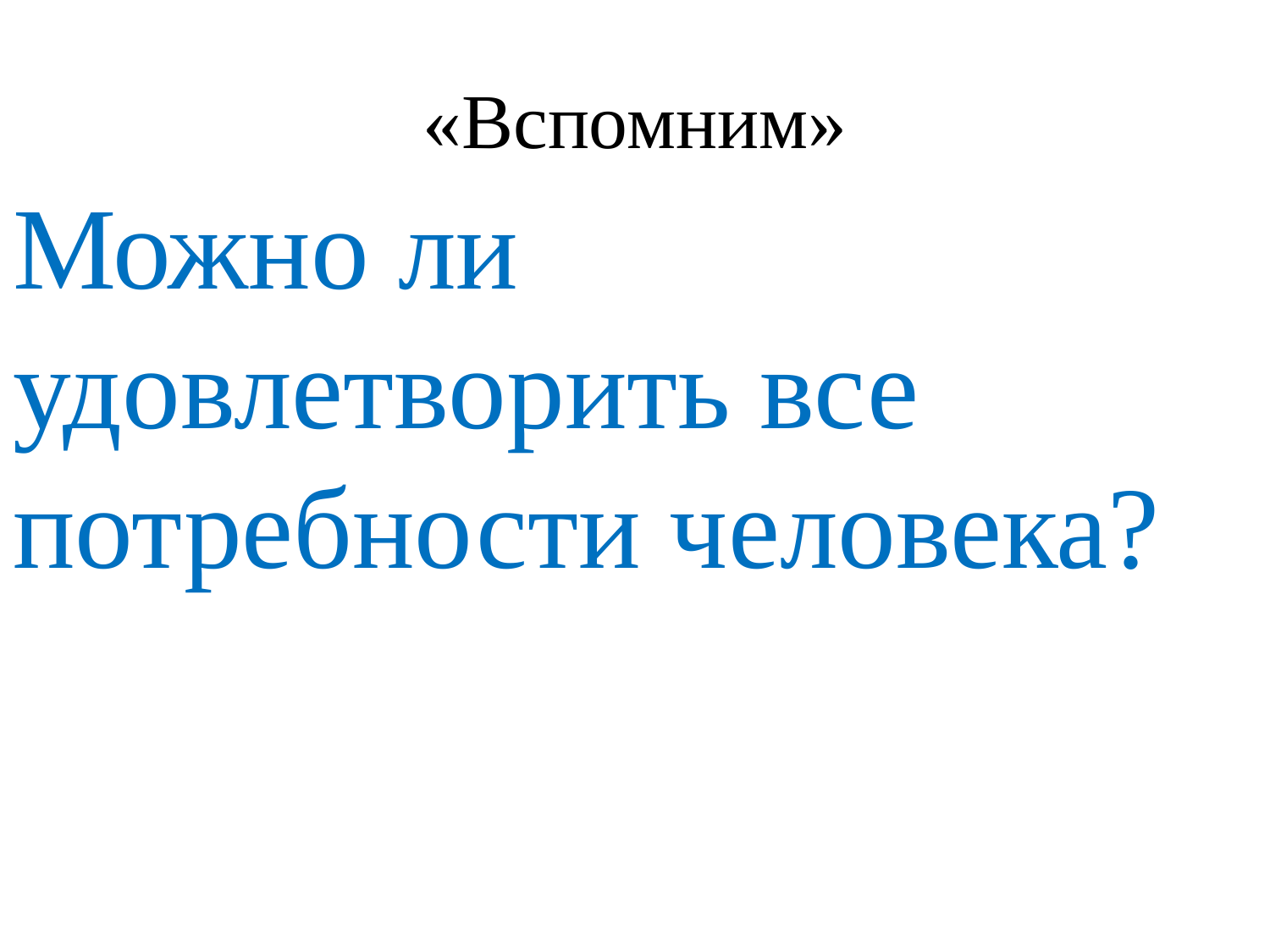

# «Вспомним»
Можно ли удовлетворить все потребности человека?